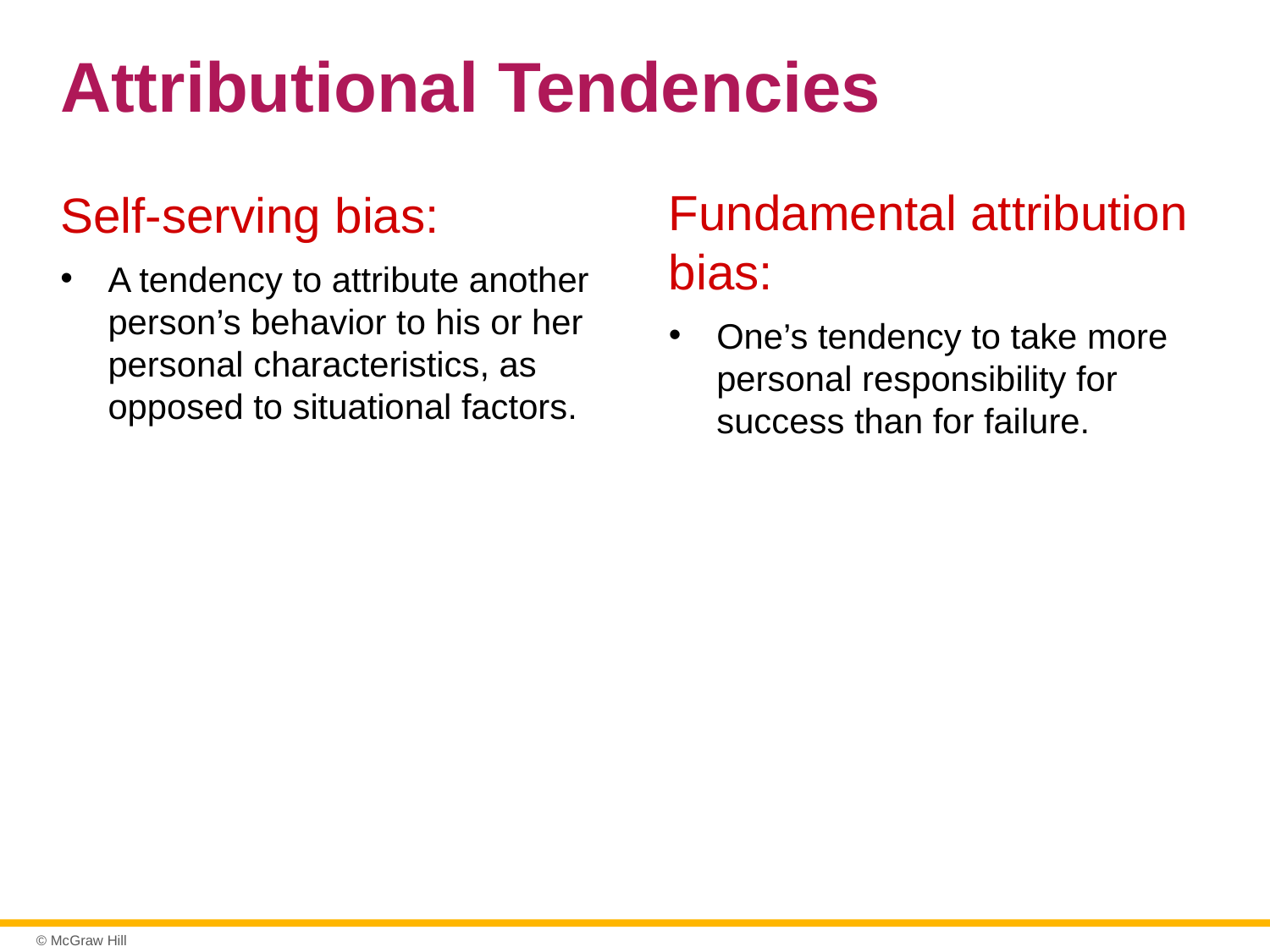

# Attributional Tendencies
Fundamental attribution bias:
One’s tendency to take more personal responsibility for success than for failure.
Self-serving bias:
A tendency to attribute another person’s behavior to his or her personal characteristics, as opposed to situational factors.